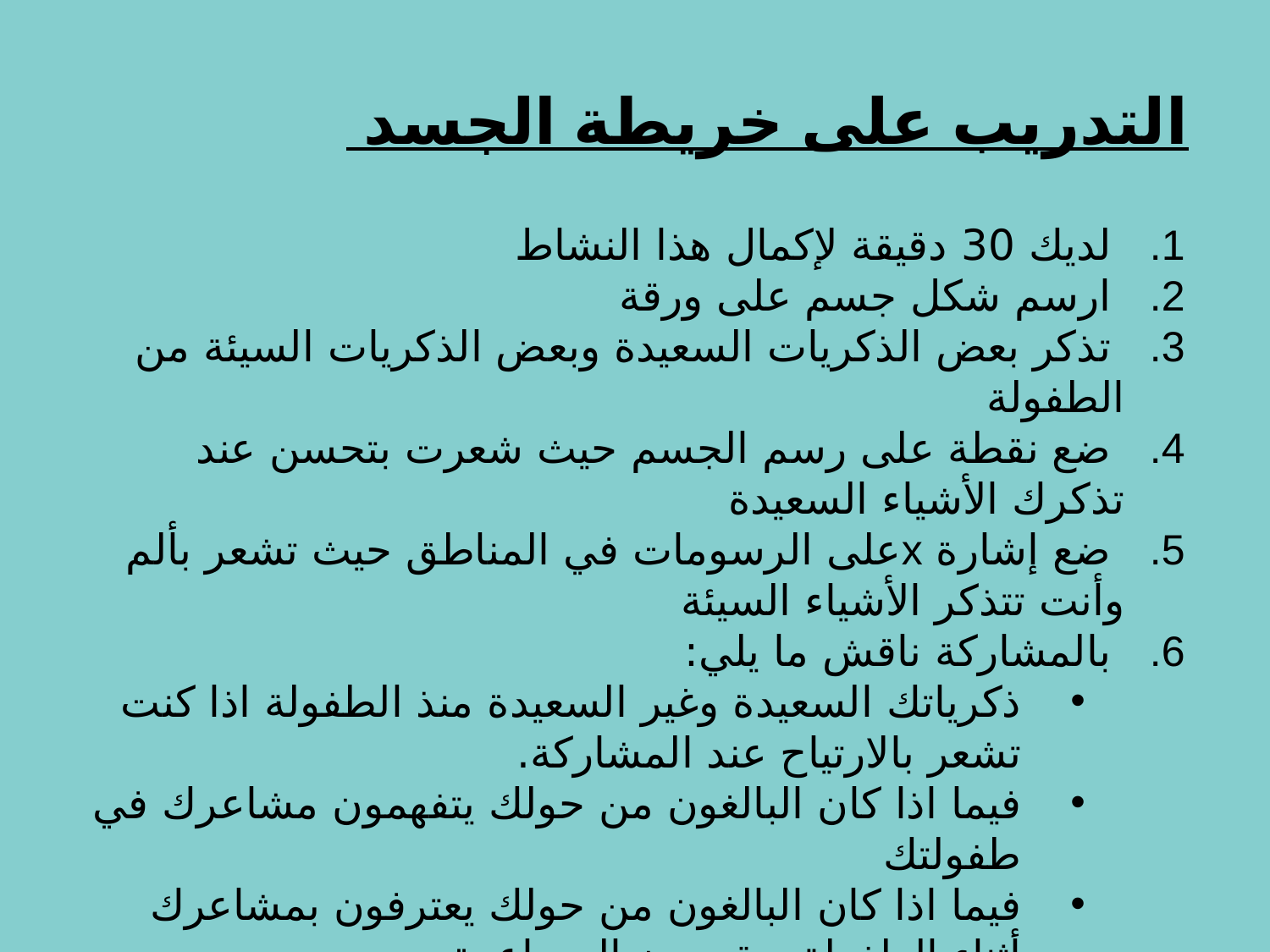

# التدريب على خريطة الجسد
 لديك 30 دقيقة لإكمال هذا النشاط
 ارسم شكل جسم على ورقة
 تذكر بعض الذكريات السعيدة وبعض الذكريات السيئة من الطفولة
 ضع نقطة على رسم الجسم حيث شعرت بتحسن عند تذكرك الأشياء السعيدة
 ضع إشارة xعلى الرسومات في المناطق حيث تشعر بألم وأنت تتذكر الأشياء السيئة
 بالمشاركة ناقش ما يلي:
ذكرياتك السعيدة وغير السعيدة منذ الطفولة اذا كنت تشعر بالارتياح عند المشاركة.
فيما اذا كان البالغون من حولك يتفهمون مشاعرك في طفولتك
فيما اذا كان البالغون من حولك يعترفون بمشاعرك أثناء الطفولة ويقدمون المساعدة